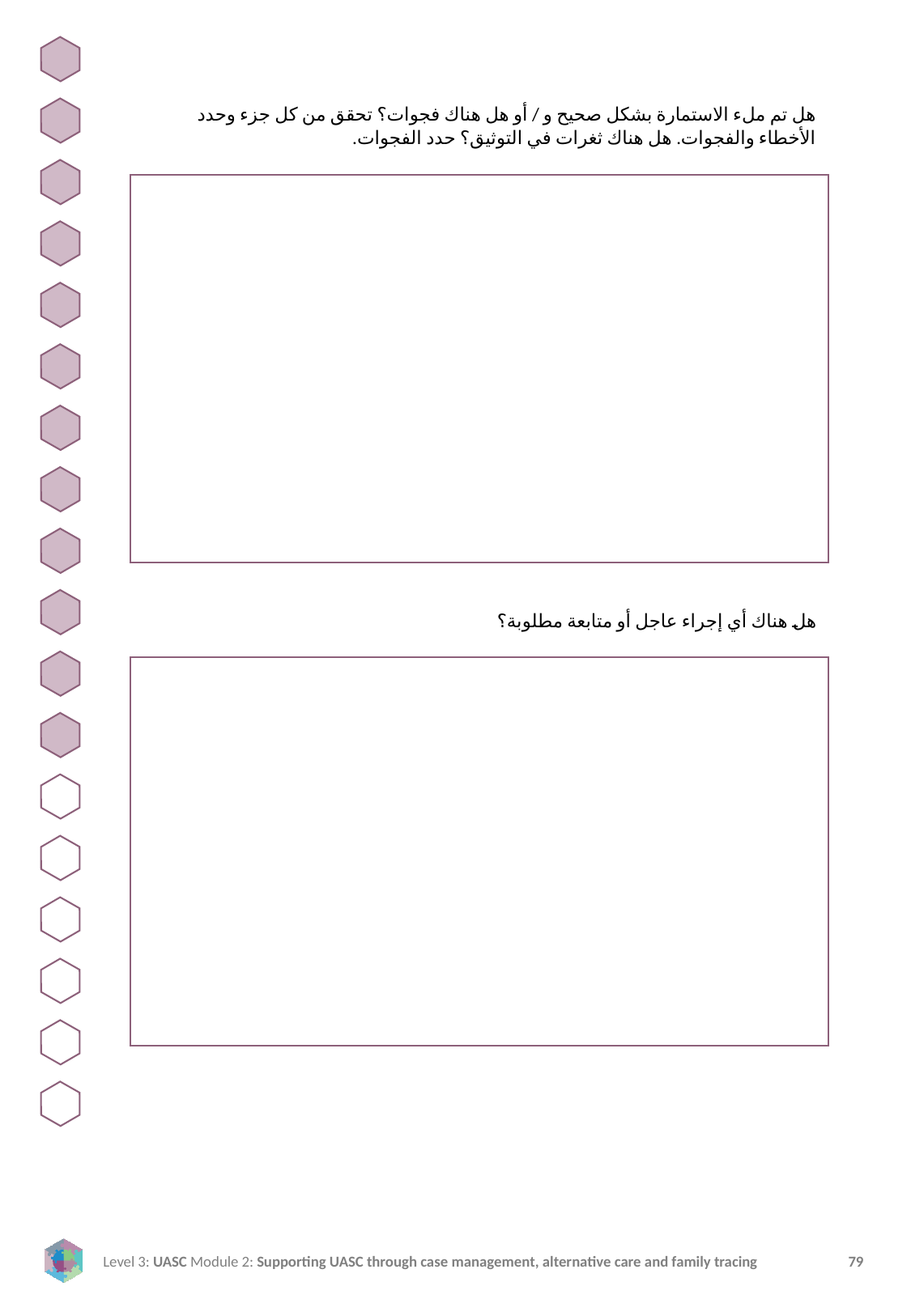

هل تم ملء الاستمارة بشكل صحيح و / أو هل هناك فجوات؟ تحقق من كل جزء وحدد الأخطاء والفجوات. هل هناك ثغرات في التوثيق؟ حدد الفجوات.

هل هناك أي إجراء عاجل أو متابعة مطلوبة؟